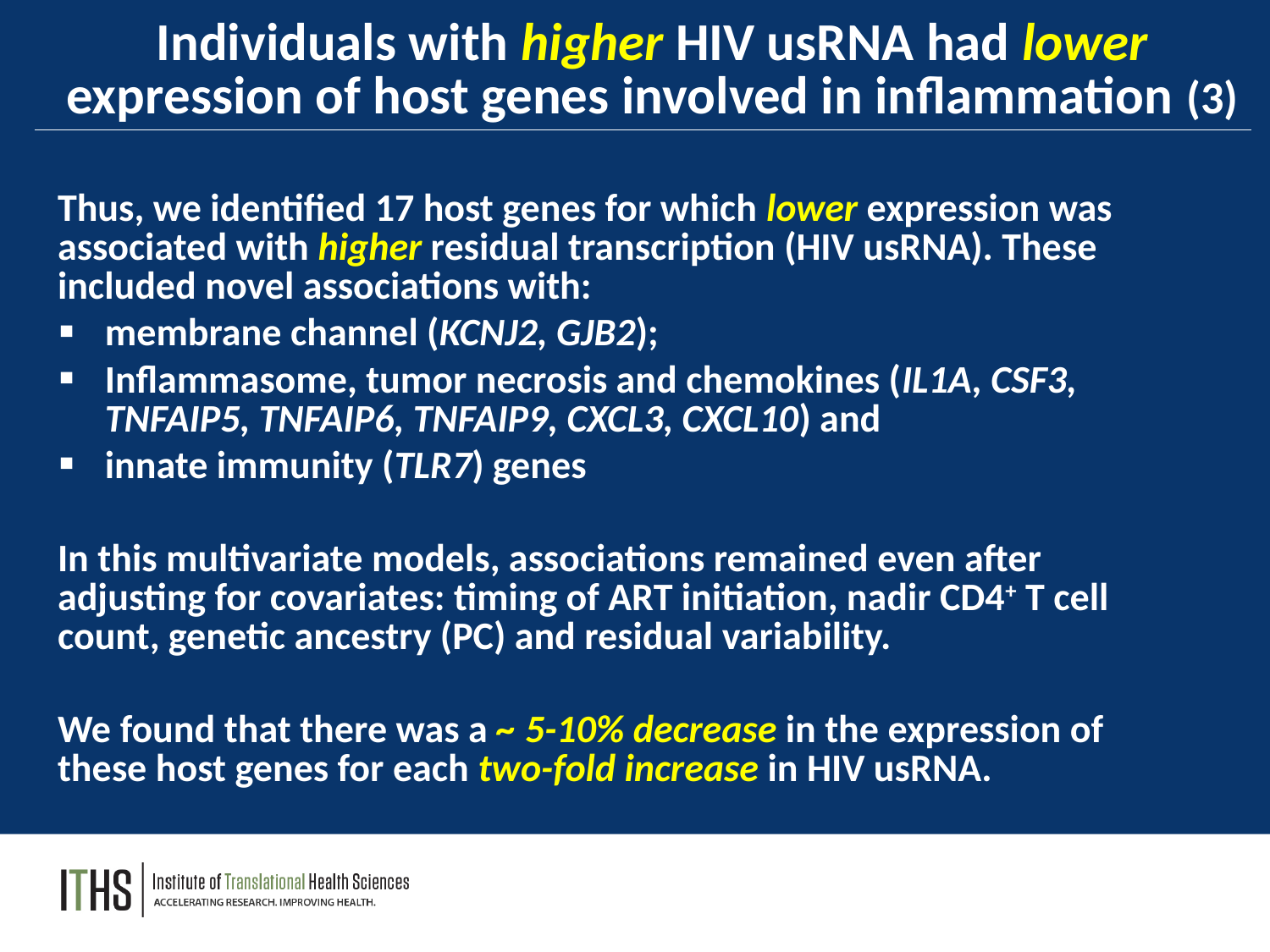

Individuals with higher HIV usRNA had lower expression of host genes involved in inflammation (3)
Thus, we identified 17 host genes for which lower expression was associated with higher residual transcription (HIV usRNA). These included novel associations with:
membrane channel (KCNJ2, GJB2);
Inflammasome, tumor necrosis and chemokines (IL1A, CSF3, TNFAIP5, TNFAIP6, TNFAIP9, CXCL3, CXCL10) and
innate immunity (TLR7) genes

In this multivariate models, associations remained even after adjusting for covariates: timing of ART initiation, nadir CD4+ T cell count, genetic ancestry (PC) and residual variability.

We found that there was a ~ 5-10% decrease in the expression of these host genes for each two-fold increase in HIV usRNA.